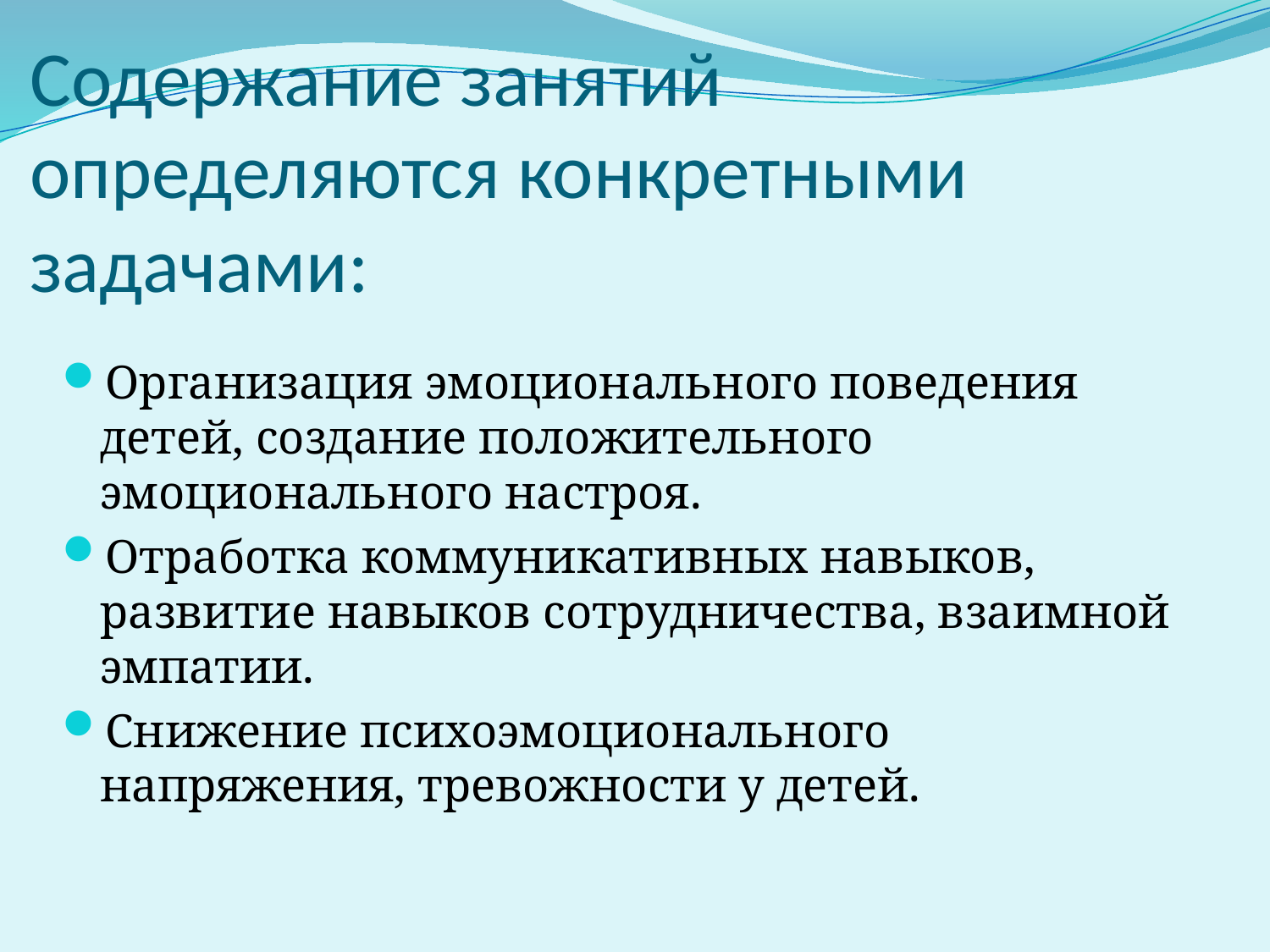

# Содержание занятий определяются конкретными задачами:
Организация эмоционального поведения детей, создание положительного эмоционального настроя.
Отработка коммуникативных навыков, развитие навыков сотрудничества, взаимной эмпатии.
Снижение психоэмоционального напряжения, тревожности у детей.